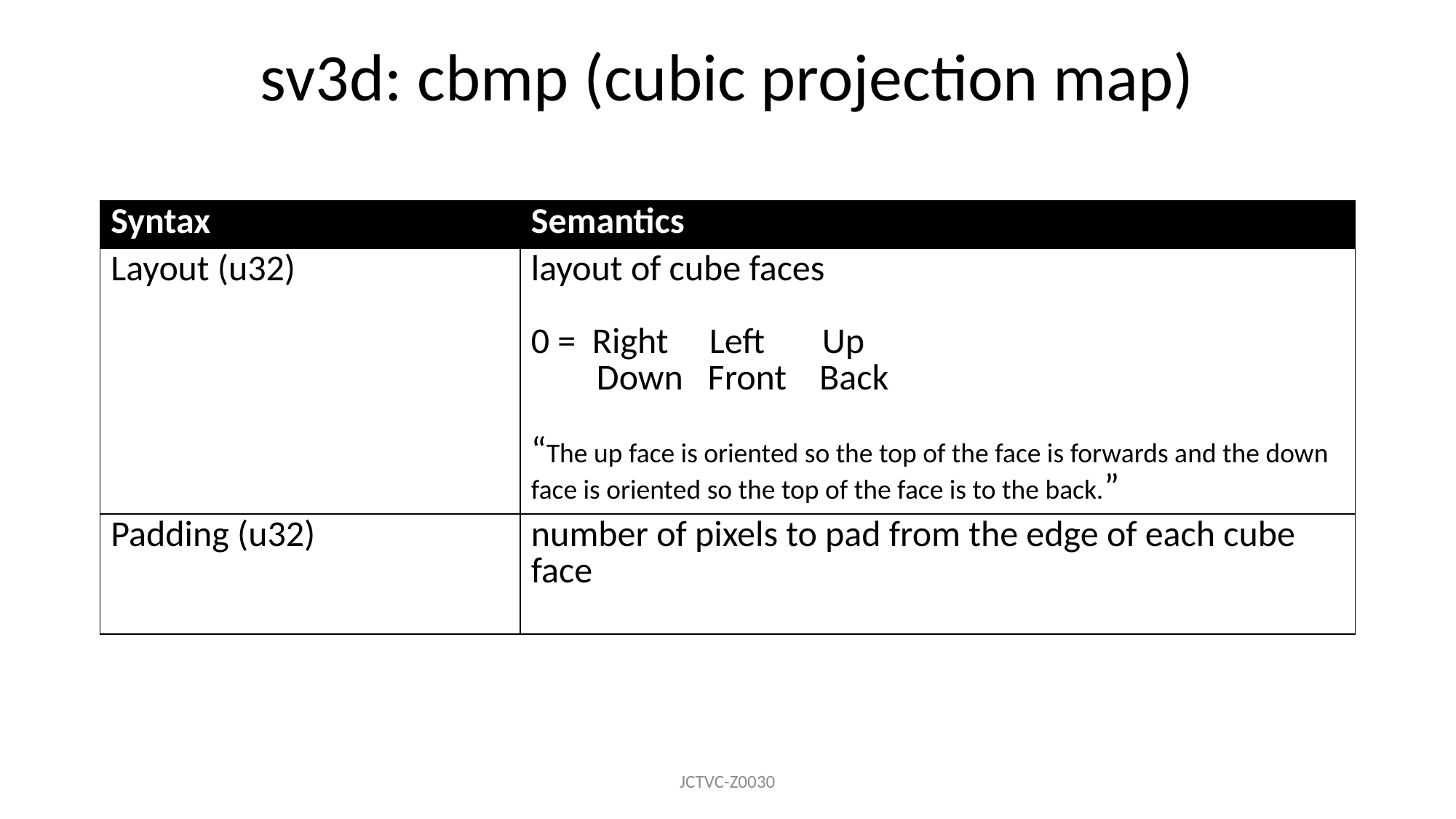

# sv3d: cbmp (cubic projection map)
| Syntax | Semantics |
| --- | --- |
| Layout (u32) | layout of cube faces 0 = Right Left Up Down Front Back “The up face is oriented so the top of the face is forwards and the down face is oriented so the top of the face is to the back.” |
| Padding (u32) | number of pixels to pad from the edge of each cube face |
JCTVC-Z0030